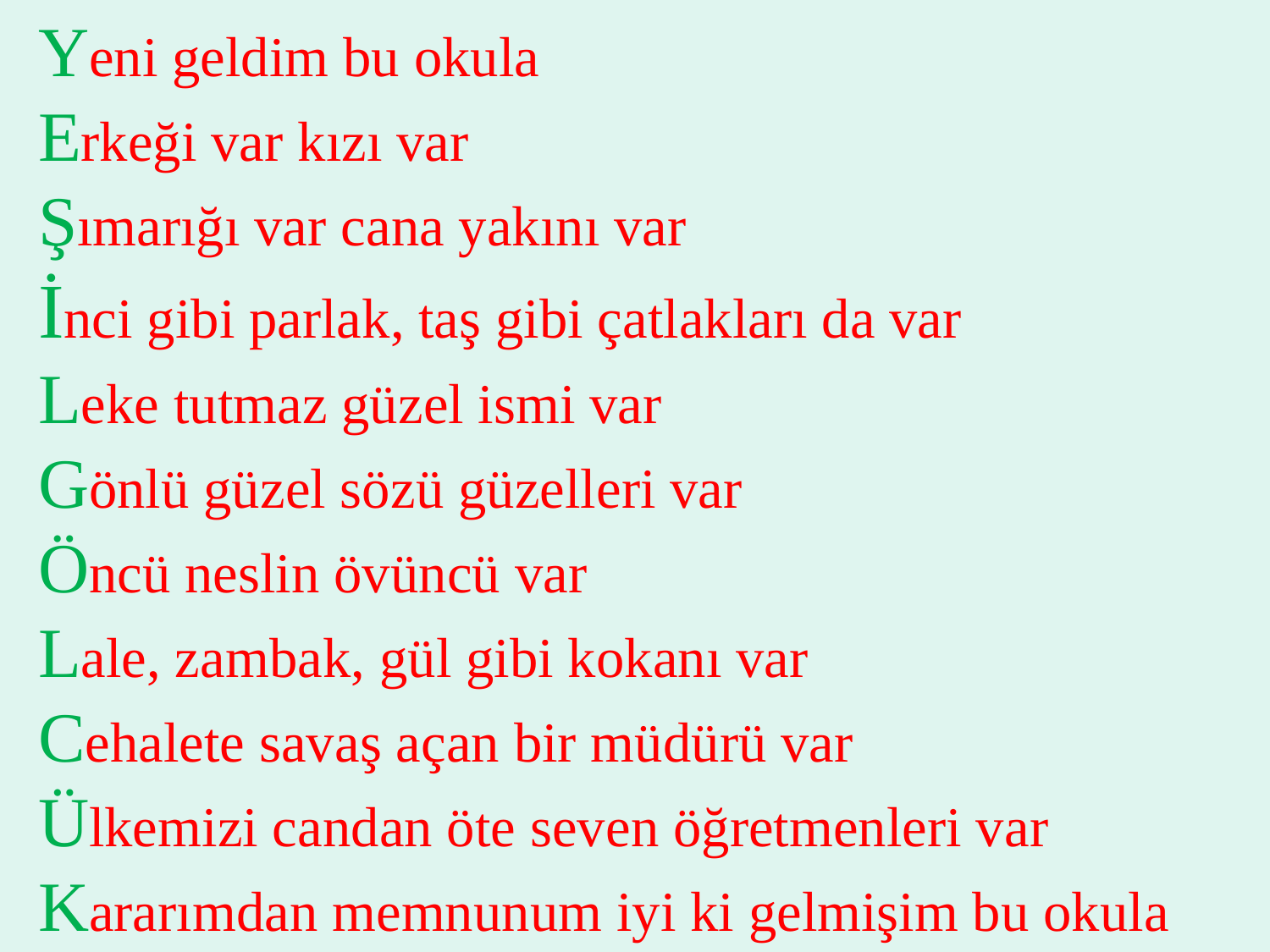

# Yeni geldim bu okula Erkeği var kızı var Şımarığı var cana yakını var İnci gibi parlak, taş gibi çatlakları da var Leke tutmaz güzel ismi var Gönlü güzel sözü güzelleri var Öncü neslin övüncü var Lale, zambak, gül gibi kokanı var Cehalete savaş açan bir müdürü var Ülkemizi candan öte seven öğretmenleri var Kararımdan memnunum iyi ki gelmişim bu okula